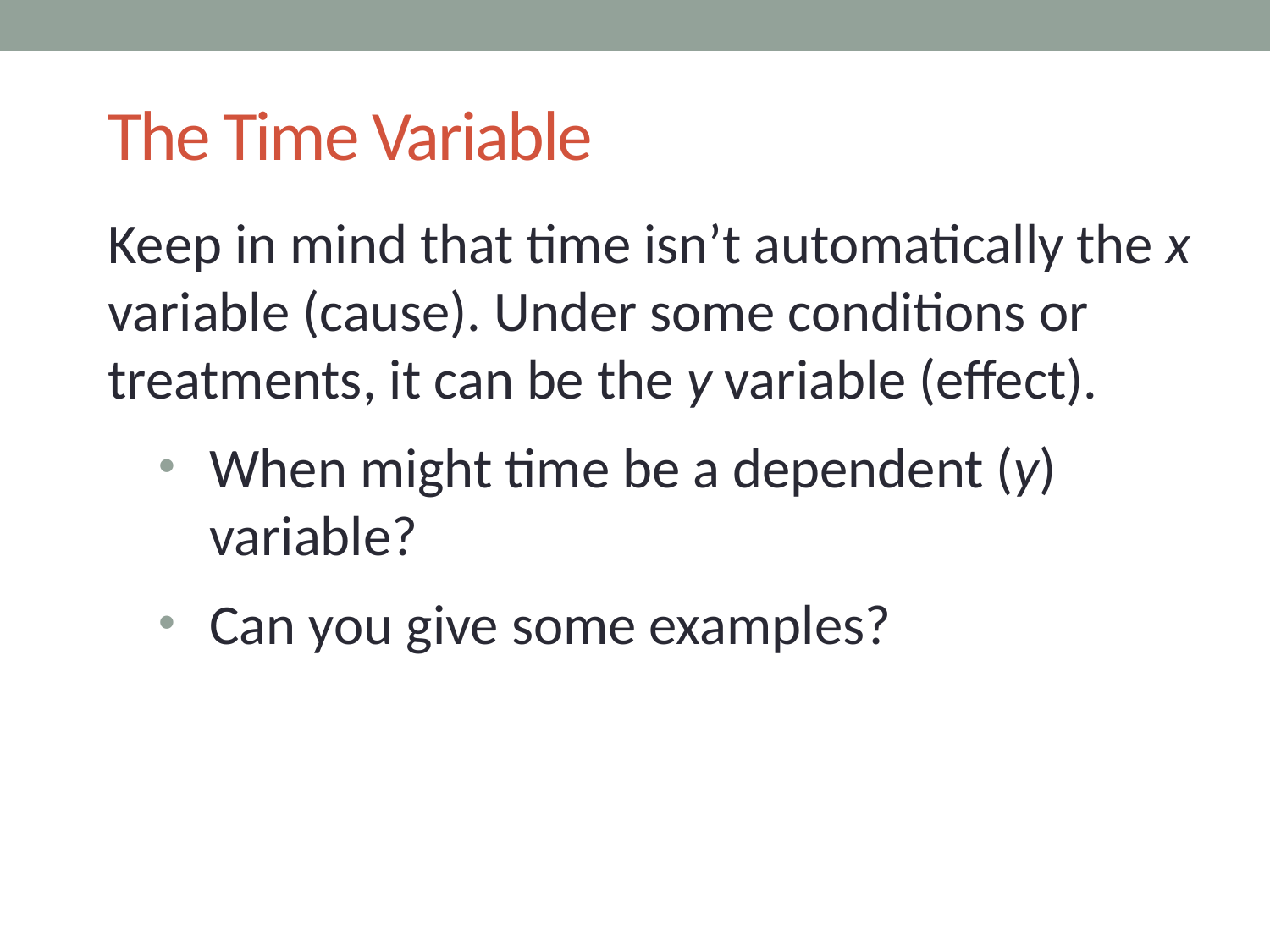

# The Time Variable
Keep in mind that time isn’t automatically the x variable (cause). Under some conditions or treatments, it can be the y variable (effect).
When might time be a dependent (y) variable?
Can you give some examples?